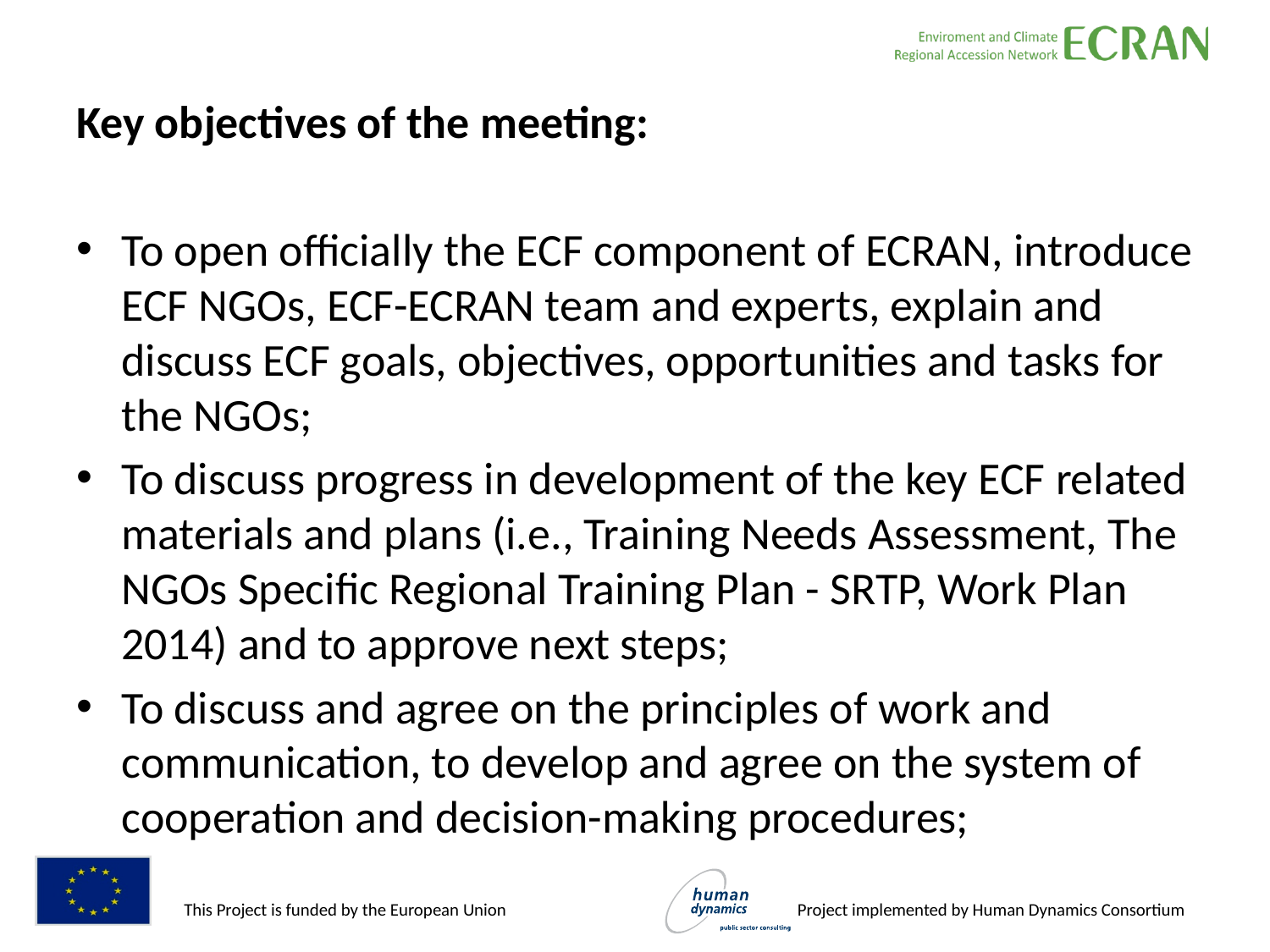

Key objectives of the meeting:

To open officially the ECF component of ECRAN, introduce ECF NGOs, ECF-ECRAN team and experts, explain and discuss ECF goals, objectives, opportunities and tasks for the NGOs;
To discuss progress in development of the key ECF related materials and plans (i.e., Training Needs Assessment, The NGOs Specific Regional Training Plan - SRTP, Work Plan 2014) and to approve next steps;
To discuss and agree on the principles of work and communication, to develop and agree on the system of cooperation and decision-making procedures;